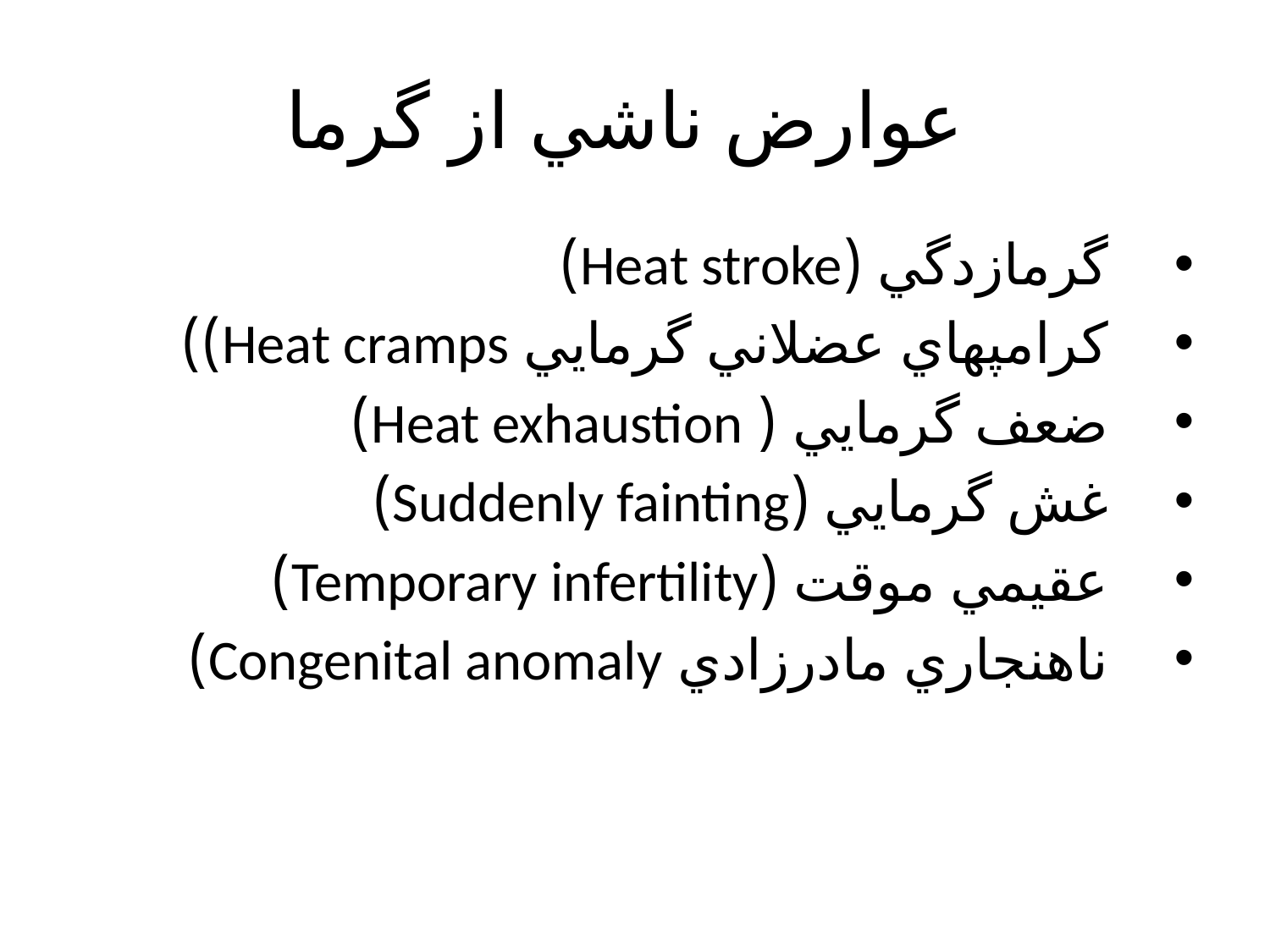

# عوارض ناشي از گرما
گرمازدگي (Heat stroke)
كرامپهاي عضلاني گرمايي Heat cramps))
ضعف گرمايي ( Heat exhaustion)
غش گرمايي (Suddenly fainting)
عقيمي موقت (Temporary infertility)
ناهنجاري مادرزادي Congenital anomaly)